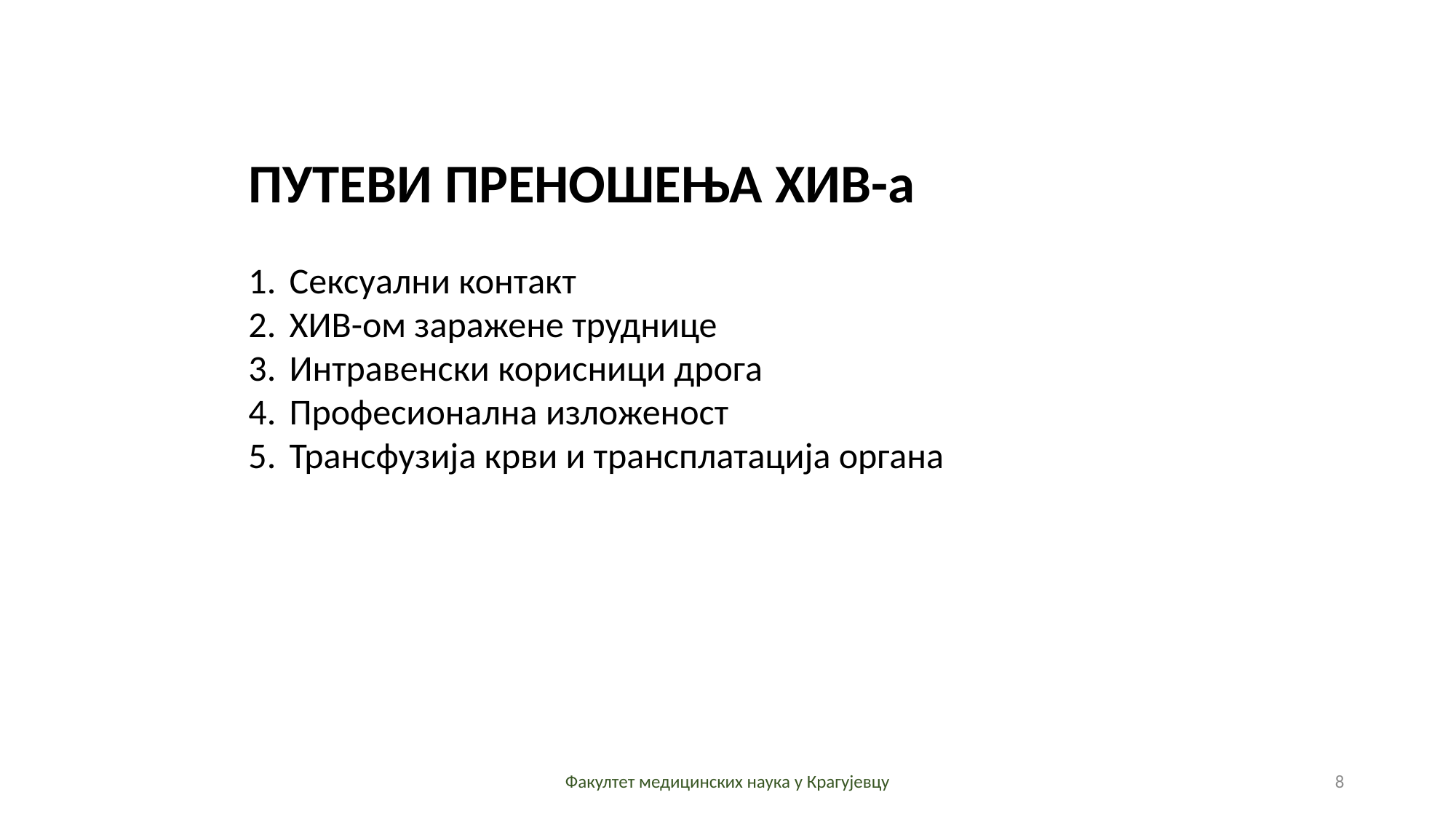

ПУТЕВИ ПРЕНОШЕЊА ХИВ-а

Сексуални контакт
ХИВ-ом заражене труднице
Интравенски корисници дрога
Професионална изложеност
Трансфузија крви и трансплатација органа
Факултет медицинских наука у Крагујевцу
8